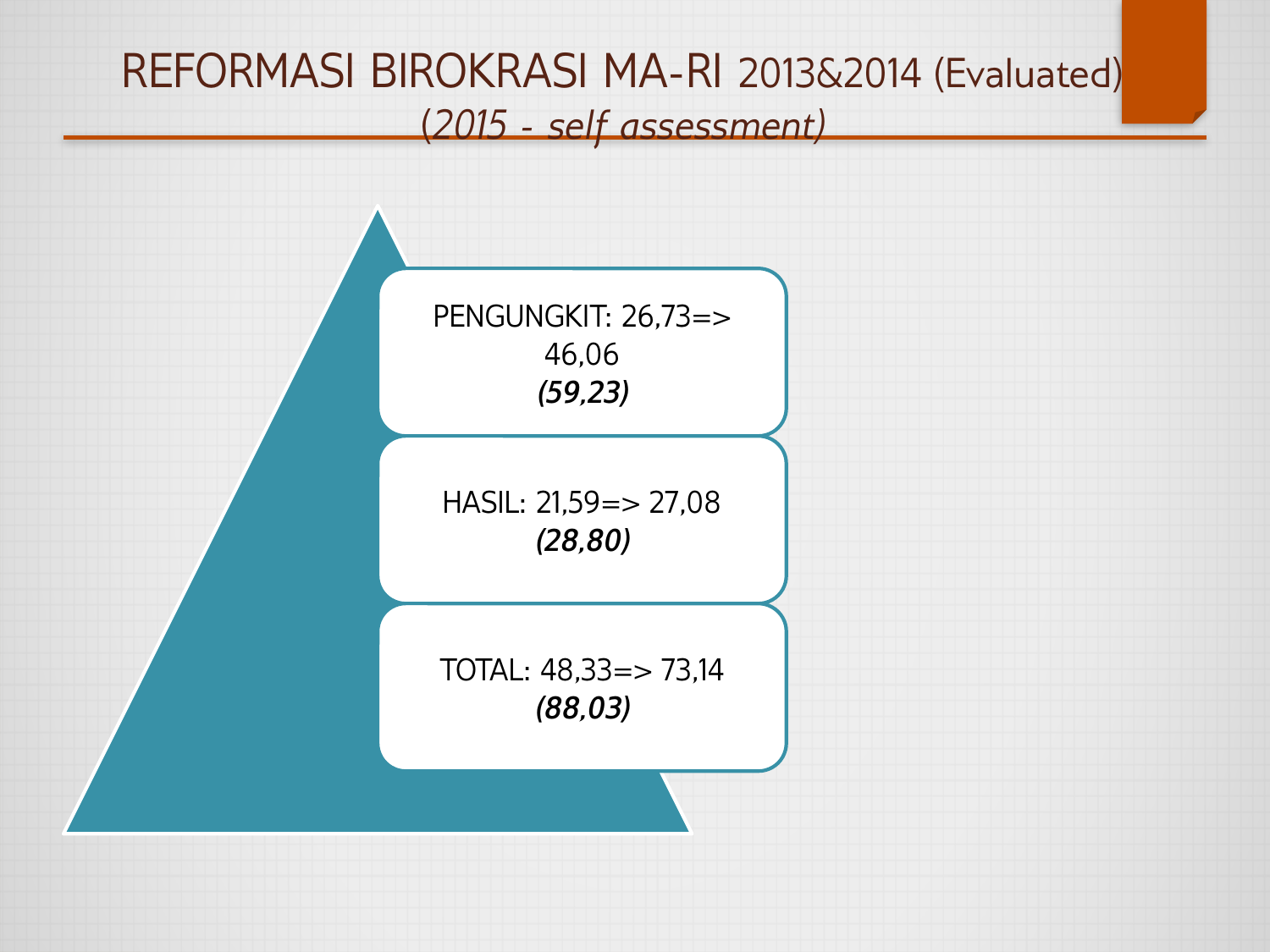

# REFORMASI BIROKRASI MA-RI 2013&2014 (Evaluated) (2015 - self assessment)
PENGUNGKIT: 26,73=> 46,06
(59,23)
HASIL: 21,59=> 27,08
(28,80)
TOTAL: 48,33=> 73,14
(88,03)